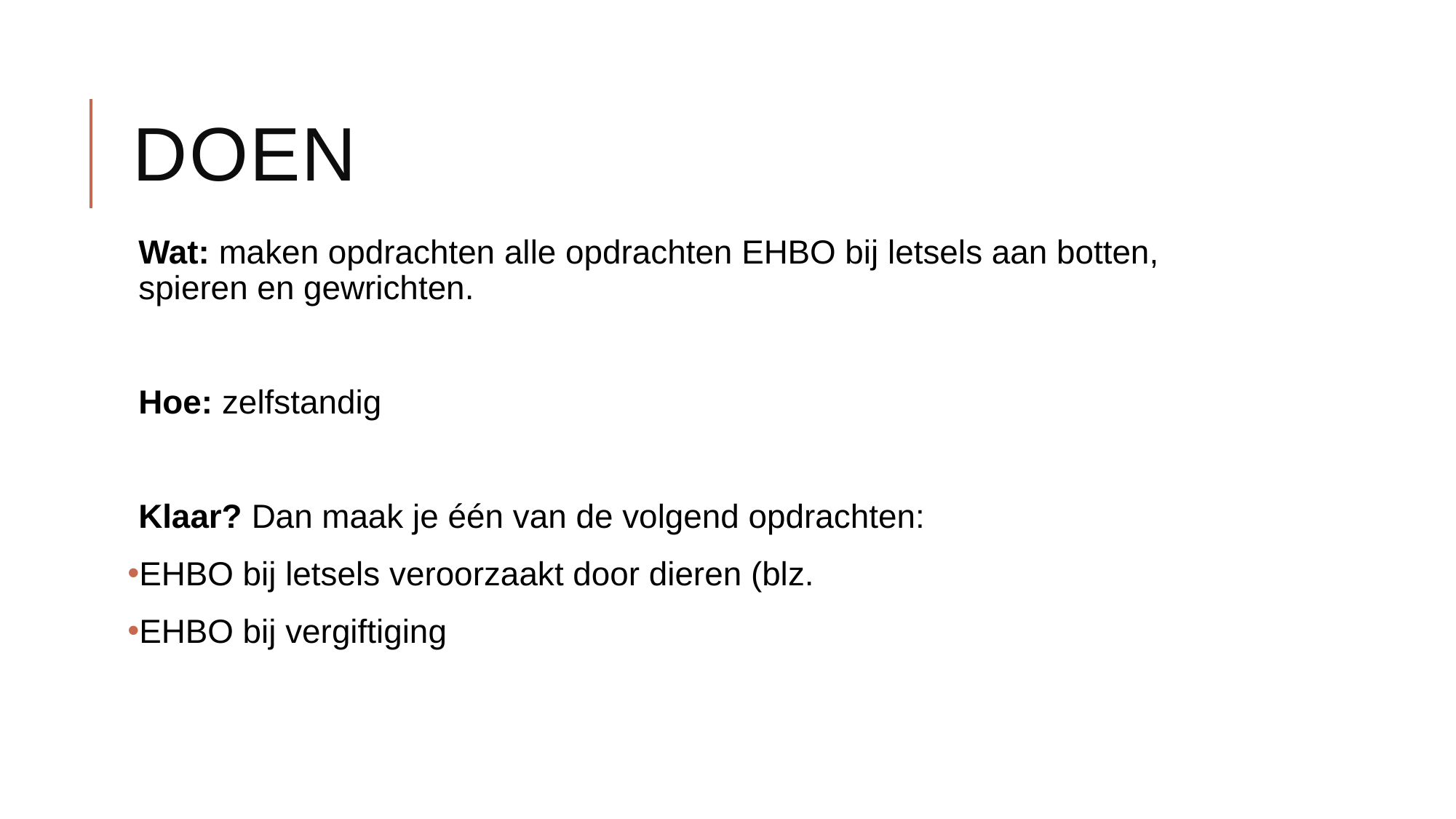

# Doen
Wat: maken opdrachten alle opdrachten EHBO bij letsels aan botten, spieren en gewrichten.

Hoe: zelfstandig

Klaar? Dan maak je één van de volgend opdrachten:
EHBO bij letsels veroorzaakt door dieren (blz.
EHBO bij vergiftiging